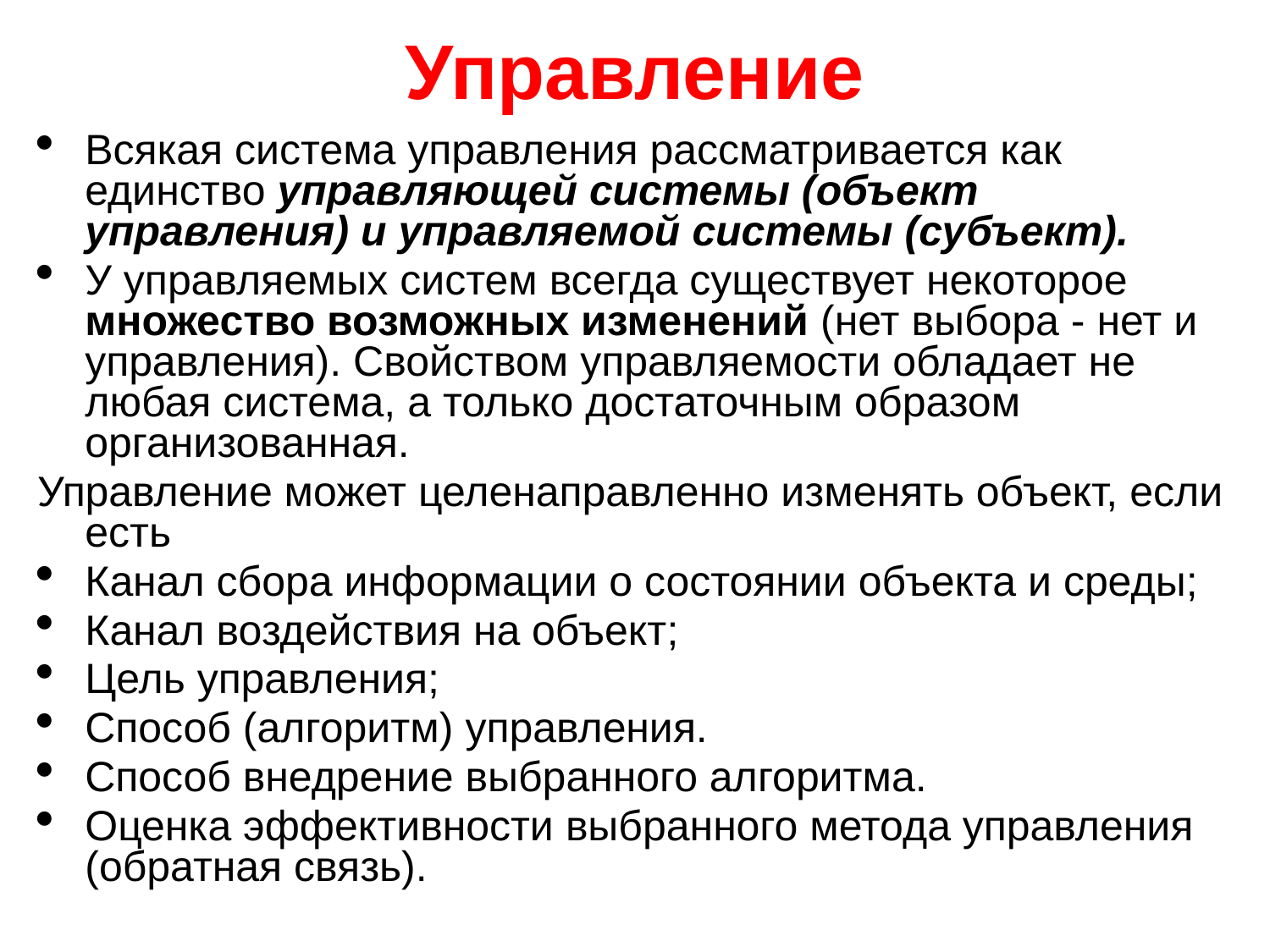

Управление
Всякая система управления рассматривается как единство управляющей системы (объект управления) и управляемой системы (субъект).
У управляемых систем всегда существует некоторое множество возможных изменений (нет выбора - нет и управления). Свойством управляемости обладает не любая система, а только достаточным образом организованная.
Управление может целенаправленно изменять объект, если есть
Канал сбора информации о состоянии объекта и среды;
Канал воздействия на объект;
Цель управления;
Способ (алгоритм) управления.
Способ внедрение выбранного алгоритма.
Оценка эффективности выбранного метода управления (обратная связь).